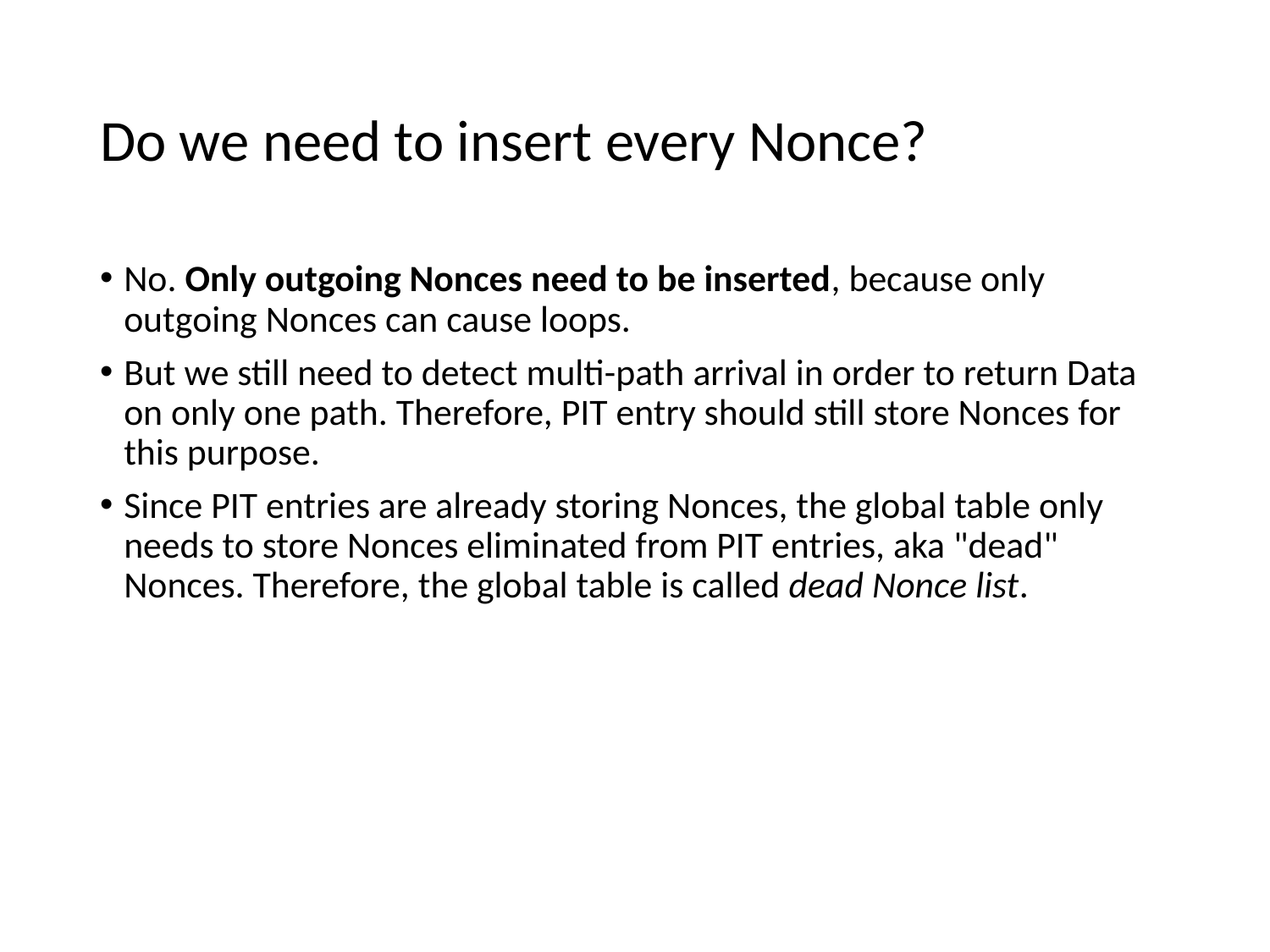

# Do we need to insert every Nonce?
No. Only outgoing Nonces need to be inserted, because only outgoing Nonces can cause loops.
But we still need to detect multi-path arrival in order to return Data on only one path. Therefore, PIT entry should still store Nonces for this purpose.
Since PIT entries are already storing Nonces, the global table only needs to store Nonces eliminated from PIT entries, aka "dead" Nonces. Therefore, the global table is called dead Nonce list.